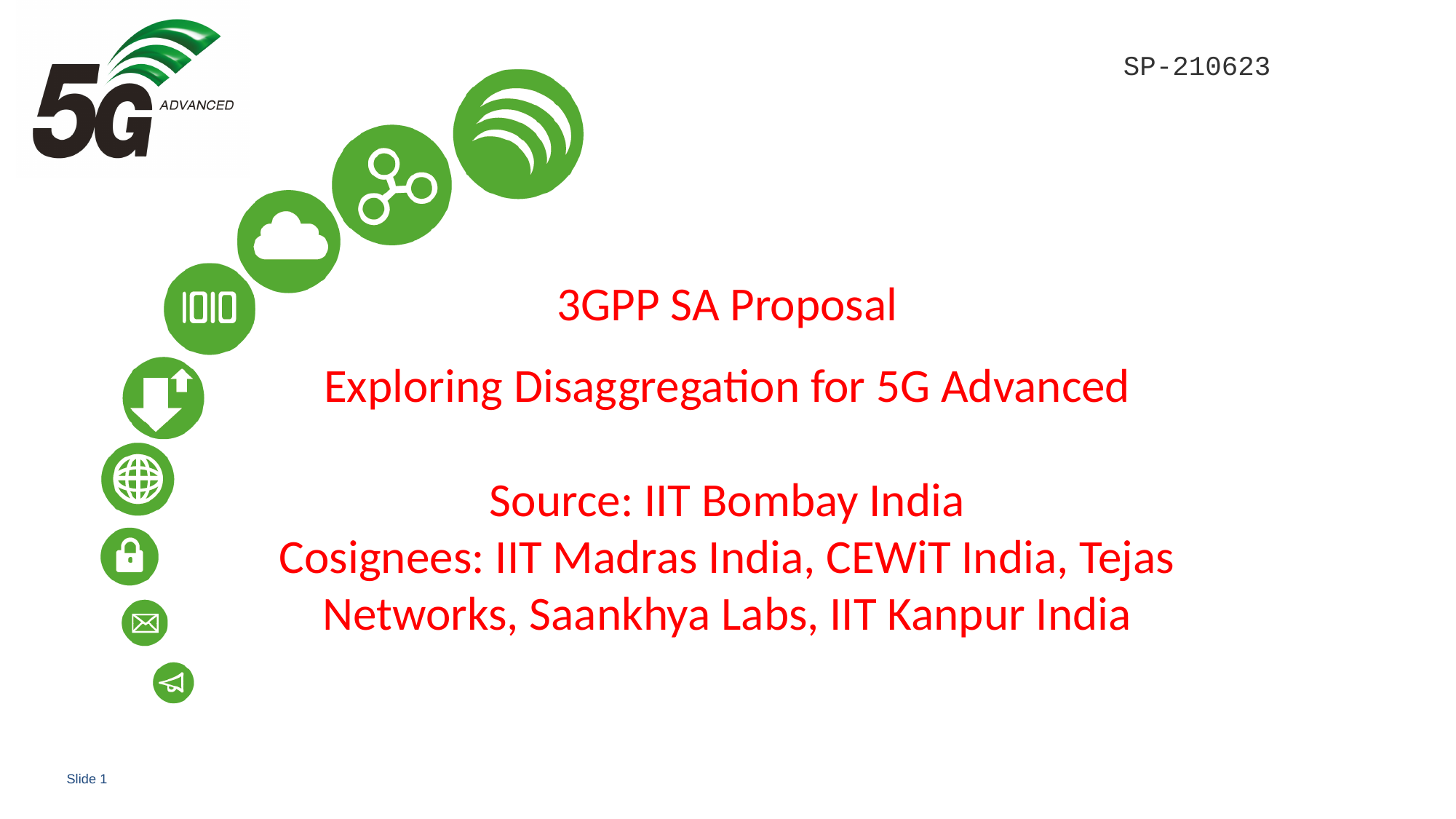

SP-210623
# 3GPP SA Proposal c Exploring Disaggregation for 5G Advanced Source: IIT Bombay India Cosignees: IIT Madras India, CEWiT India, Tejas Networks, Saankhya Labs, IIT Kanpur India